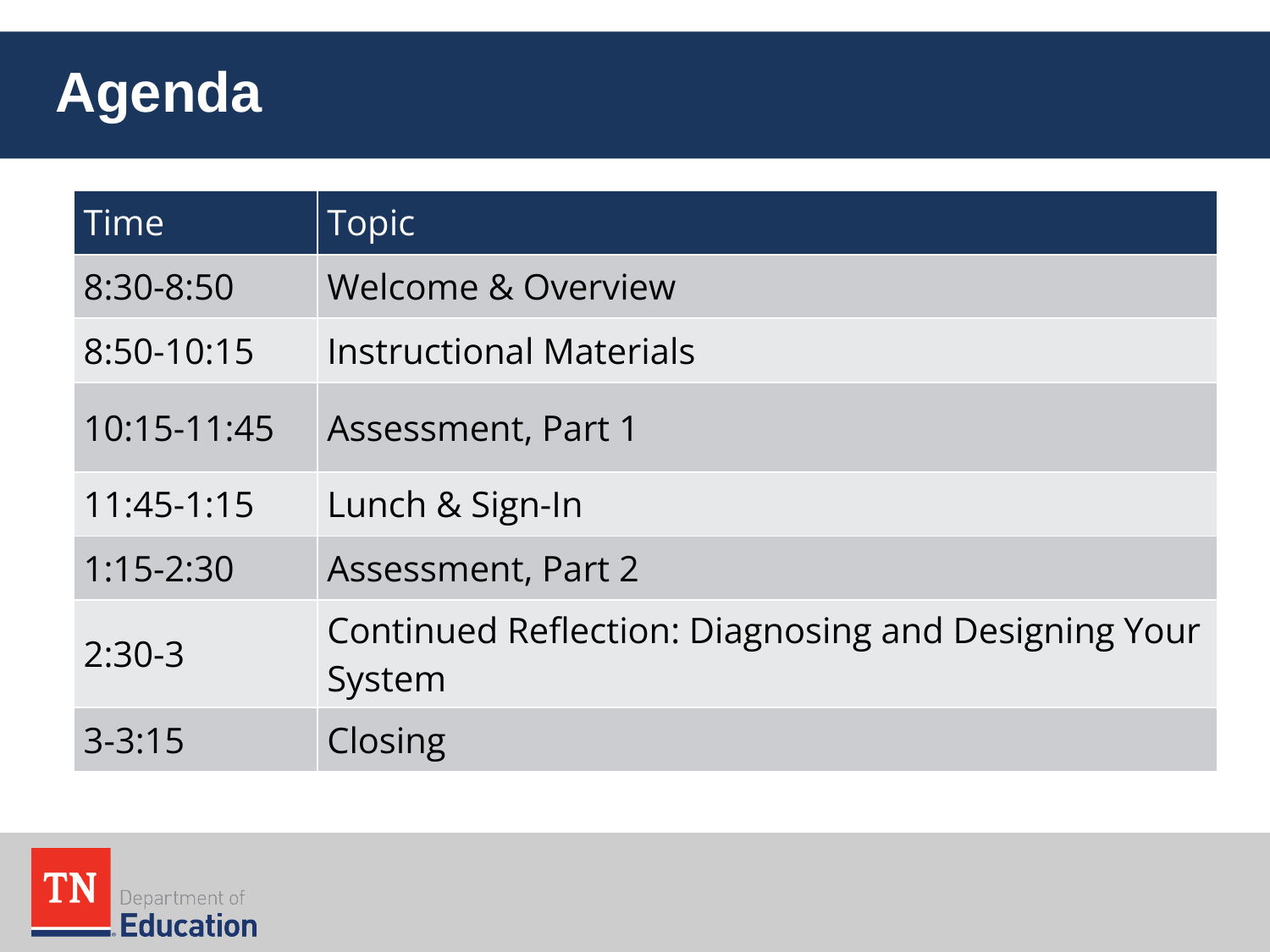

# Agenda
| Time | Topic |
| --- | --- |
| 8:30-8:50 | Welcome & Overview |
| 8:50-10:15 | Instructional Materials |
| 10:15-11:45 | Assessment, Part 1 |
| 11:45-1:15 | Lunch & Sign-In |
| 1:15-2:30 | Assessment, Part 2 |
| 2:30-3 | Continued Reflection: Diagnosing and Designing Your System |
| 3-3:15 | Closing |